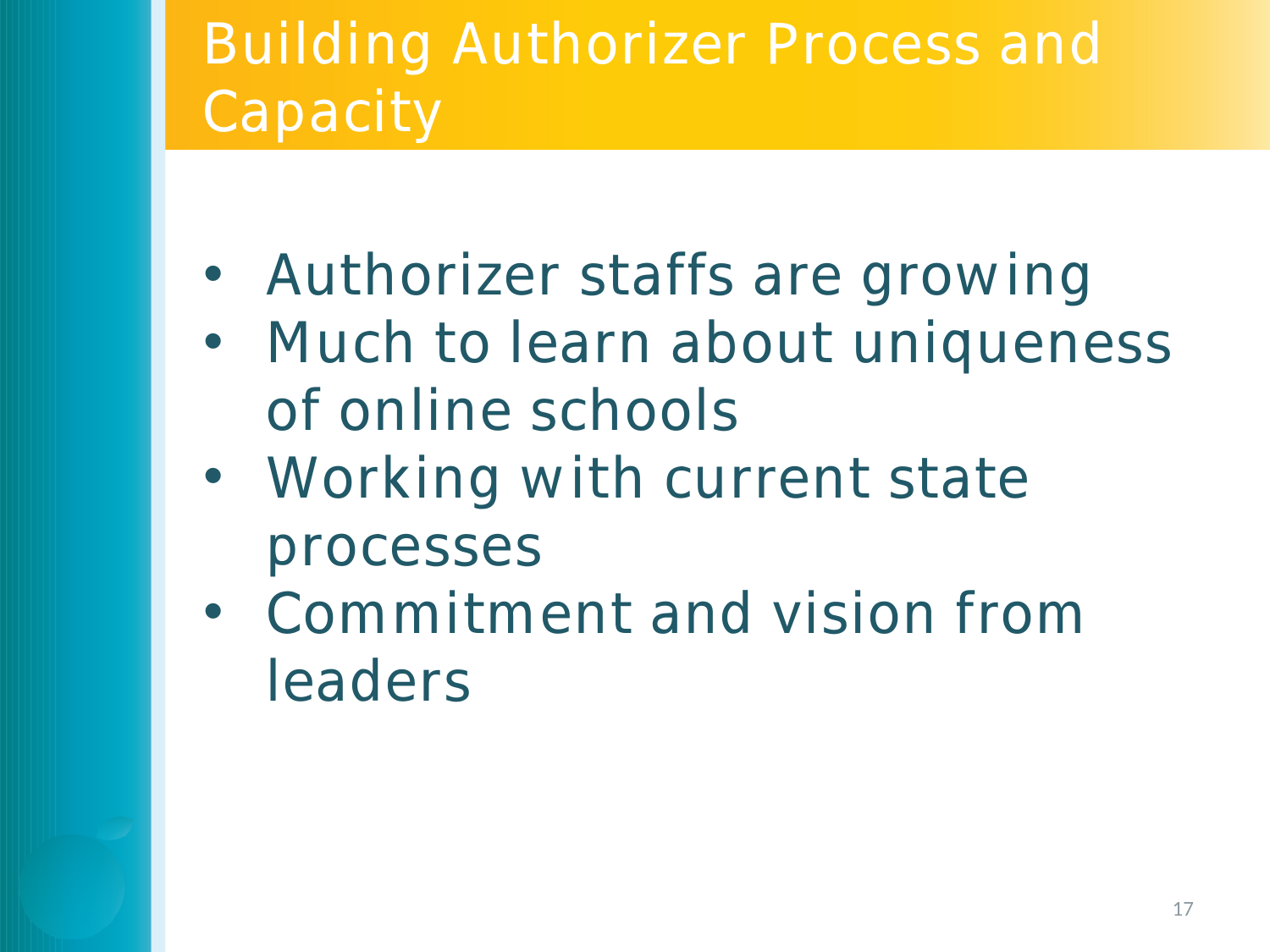

# Building Authorizer Process and Capacity
Authorizer staffs are growing
Much to learn about uniqueness of online schools
Working with current state processes
Commitment and vision from leaders
17